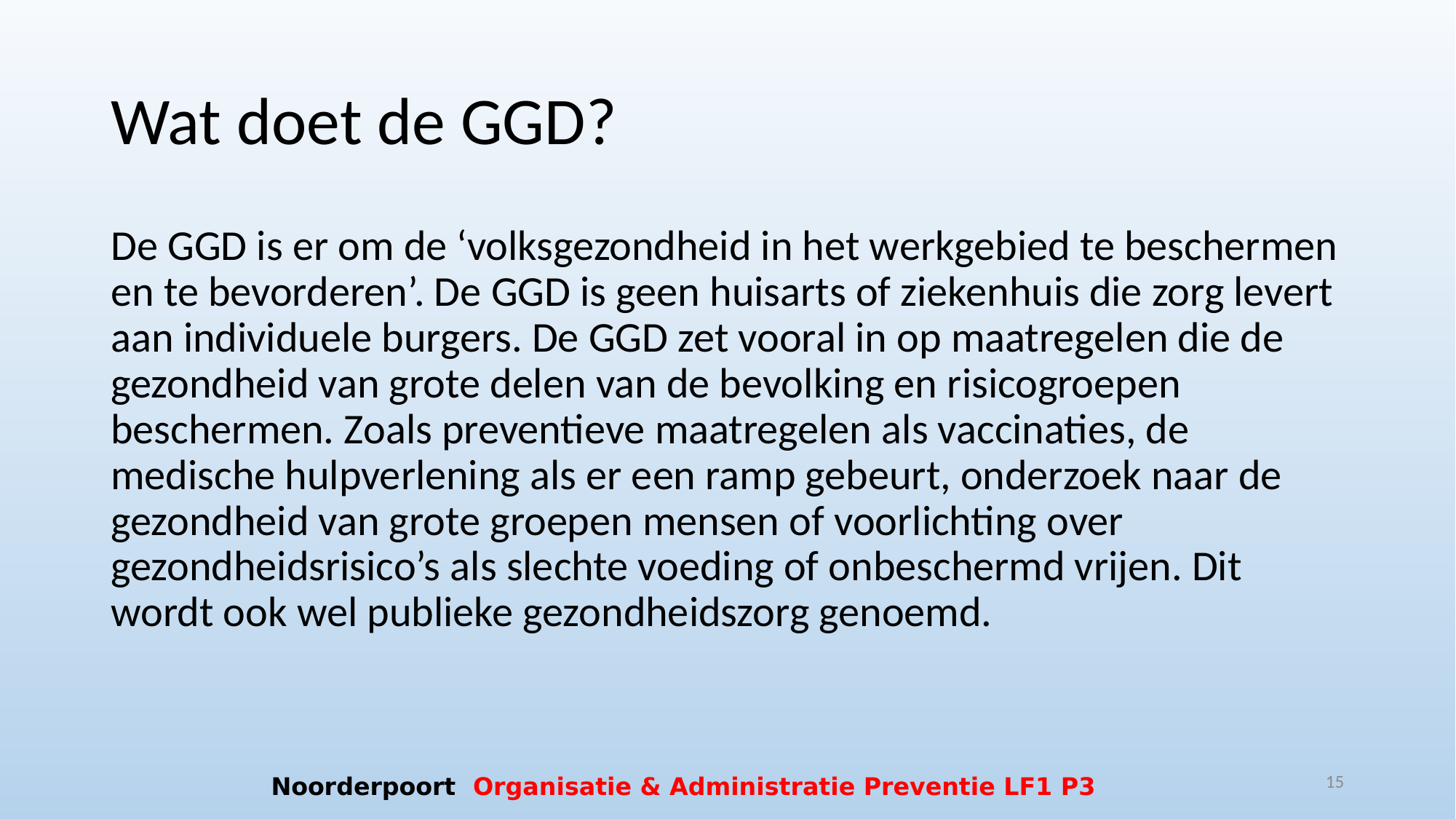

# Wat doet de GGD?
De GGD is er om de ‘volksgezondheid in het werkgebied te beschermen en te bevorderen’. De GGD is geen huisarts of ziekenhuis die zorg levert aan individuele burgers. De GGD zet vooral in op maatregelen die de gezondheid van grote delen van de bevolking en risicogroepen beschermen. Zoals preventieve maatregelen als vaccinaties, de medische hulpverlening als er een ramp gebeurt, onderzoek naar de gezondheid van grote groepen mensen of voorlichting over gezondheidsrisico’s als slechte voeding of onbeschermd vrijen. Dit wordt ook wel publieke gezondheidszorg genoemd.
15
Noorderpoort  Organisatie & Administratie Preventie LF1 P3